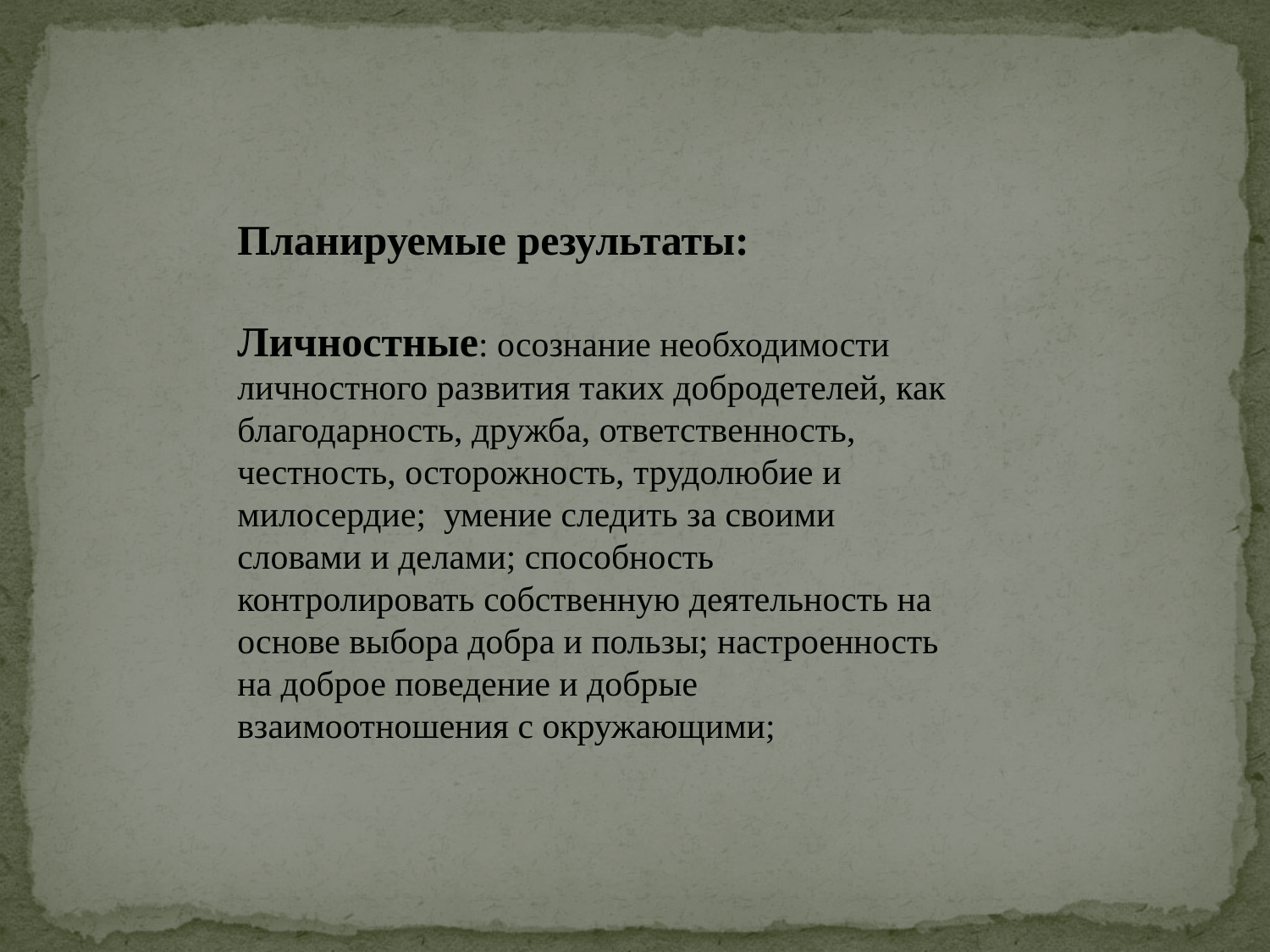

Планируемые результаты:

Личностные: осознание необходимости личностного развития таких добродетелей, как благодарность, дружба, ответственность, честность, осторожность, трудолюбие и милосердие;  умение следить за своими словами и делами; способность контролировать собственную деятельность на основе выбора добра и пользы; настроенность на доброе поведение и добрые взаимоотношения с окружающими;